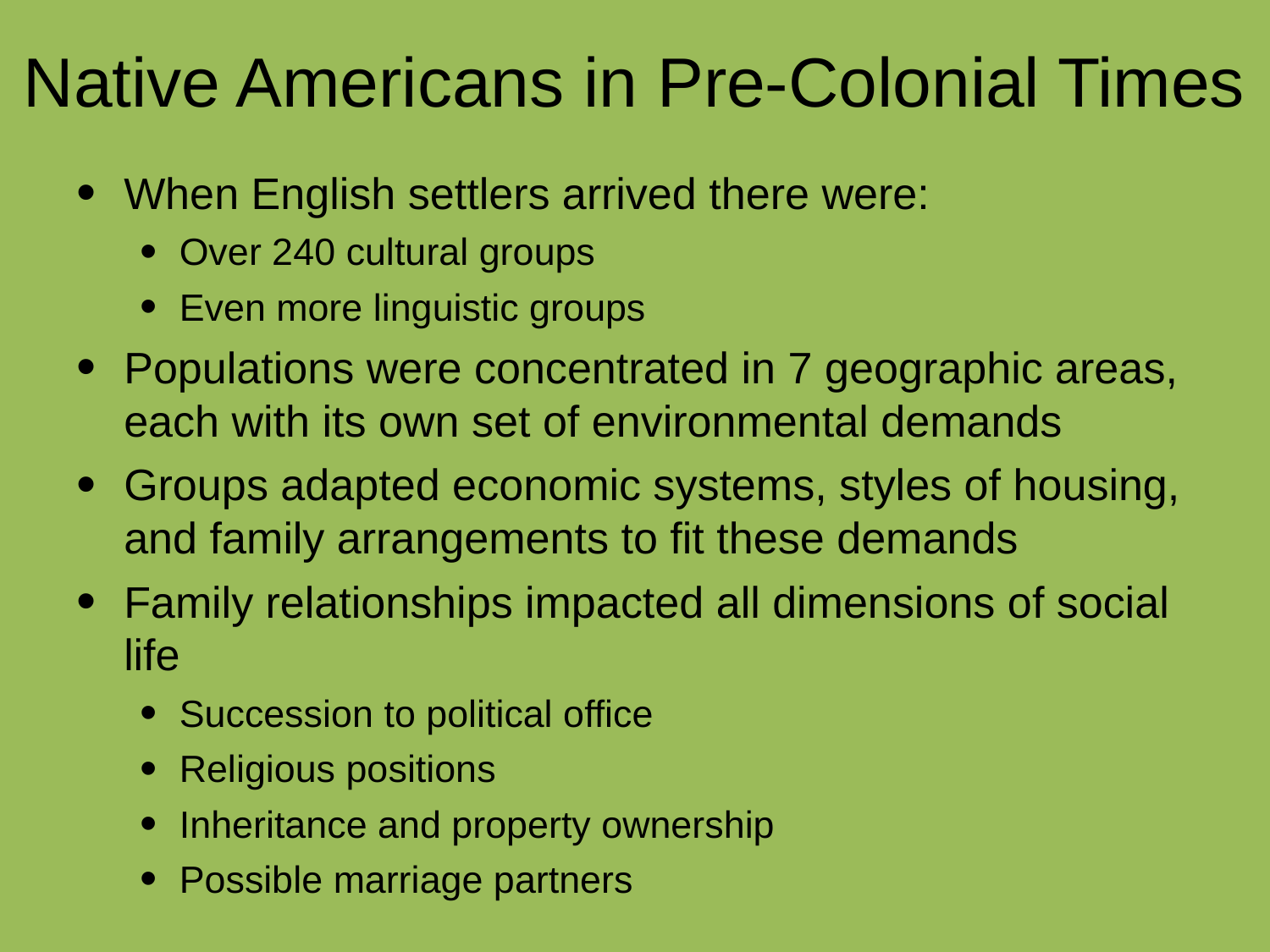

# Native Americans in Pre-Colonial Times
When English settlers arrived there were:
Over 240 cultural groups
Even more linguistic groups
Populations were concentrated in 7 geographic areas, each with its own set of environmental demands
Groups adapted economic systems, styles of housing, and family arrangements to fit these demands
Family relationships impacted all dimensions of social life
Succession to political office
Religious positions
Inheritance and property ownership
Possible marriage partners